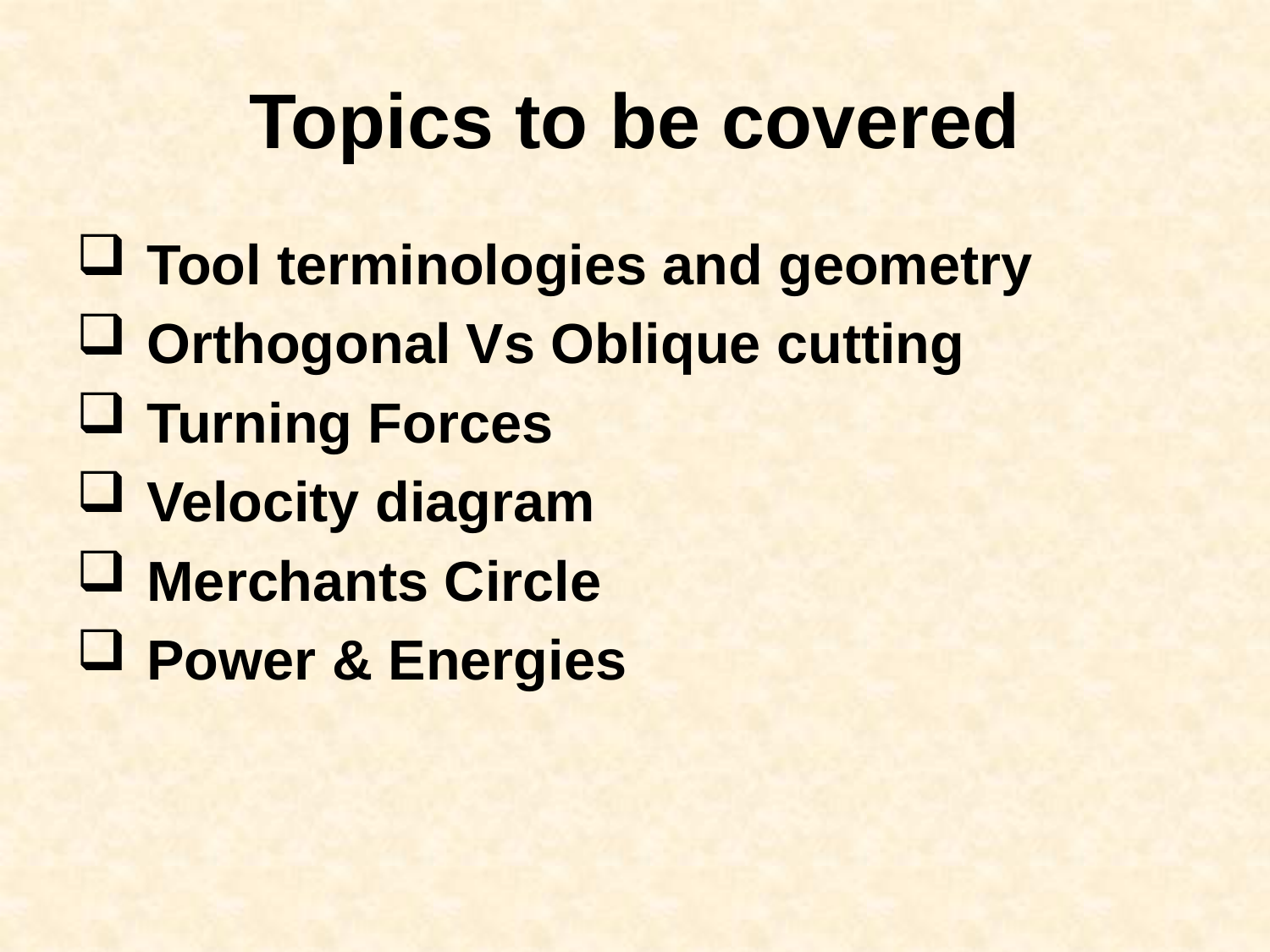

# Topics to be covered
Tool terminologies and geometry
Orthogonal Vs Oblique cutting
Turning Forces
Velocity diagram
Merchants Circle
Power & Energies